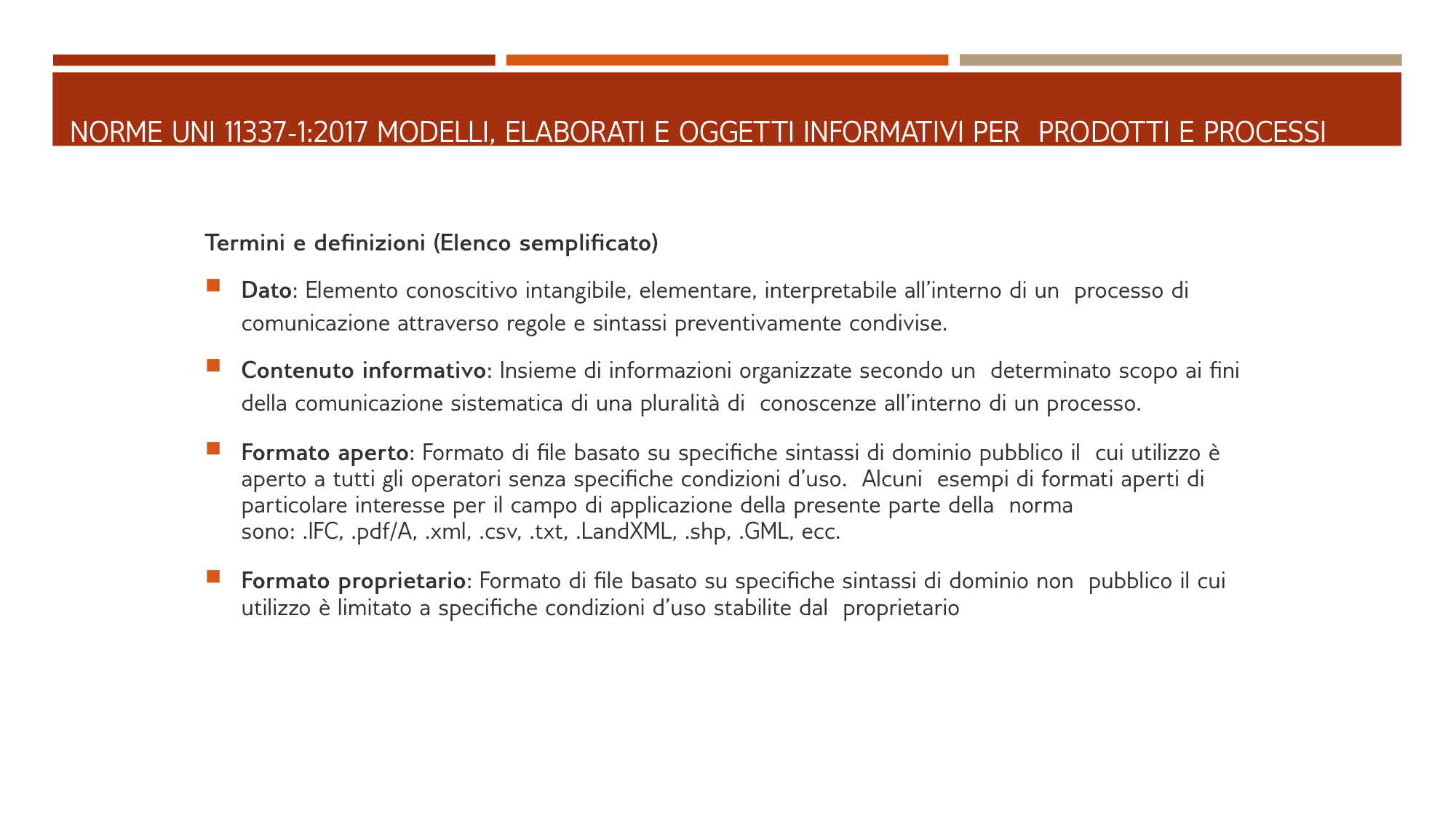

# Norme UNI 11337-1:2017 Modelli, elaborati e oggetti informativi per  prodotti e processi
Termini e definizioni (Elenco semplificato)
Dato: Elemento conoscitivo intangibile, elementare, interpretabile all’interno di un  processo di comunicazione attraverso regole e sintassi preventivamente condivise.
Contenuto informativo: Insieme di informazioni organizzate secondo un  determinato scopo ai fini della comunicazione sistematica di una pluralità di  conoscenze all’interno di un processo.
Formato aperto: Formato di file basato su specifiche sintassi di dominio pubblico il  cui utilizzo è aperto a tutti gli operatori senza specifiche condizioni d’uso.  Alcuni  esempi di formati aperti di particolare interesse per il campo di applicazione della presente parte della  norma sono: .IFC, .pdf/A, .xml, .csv, .txt, .LandXML, .shp, .GML, ecc.
Formato proprietario: Formato di file basato su specifiche sintassi di dominio non  pubblico il cui utilizzo è limitato a specifiche condizioni d’uso stabilite dal  proprietario